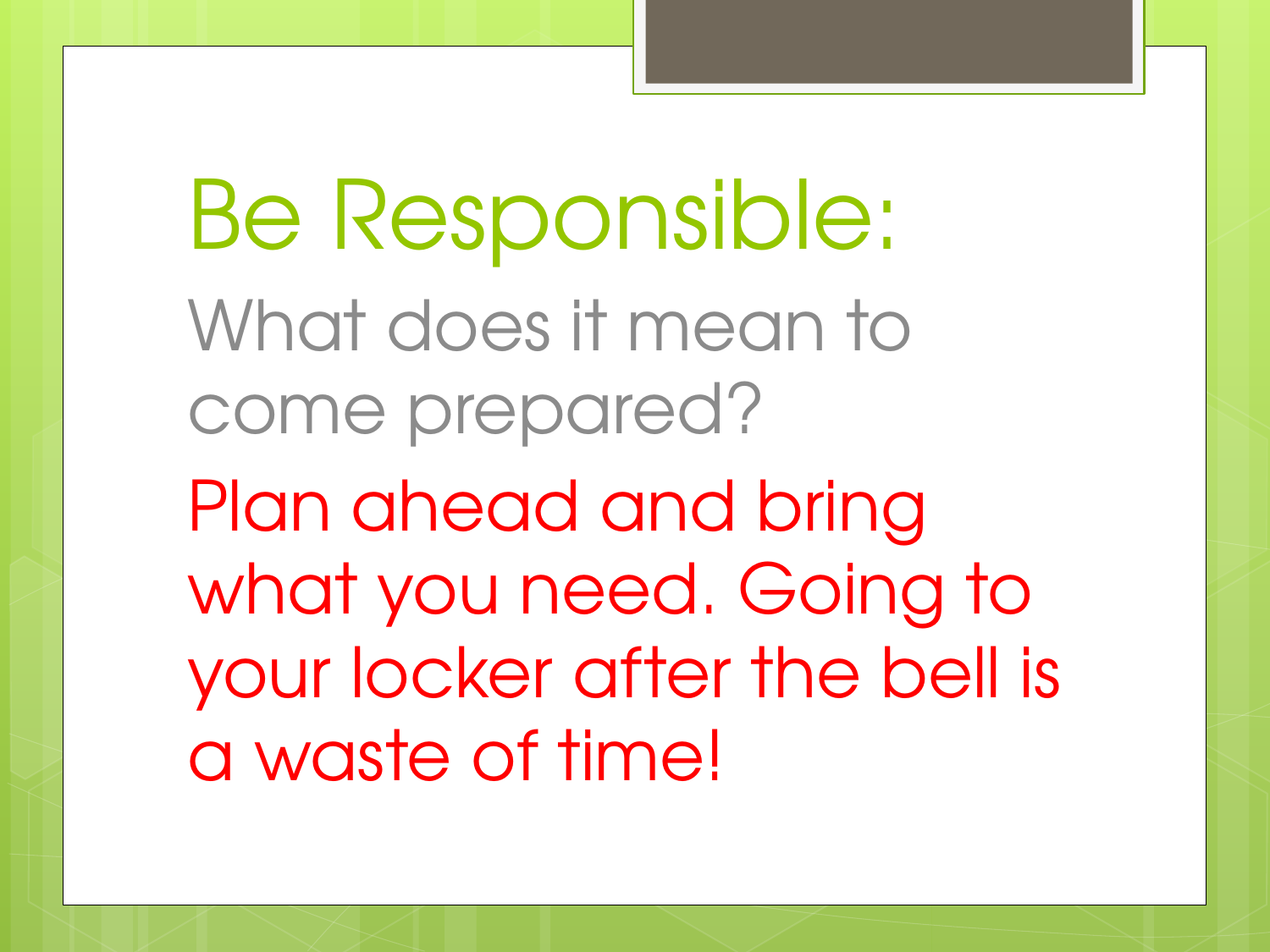

# Be Responsible:
What does it mean to come prepared?
Plan ahead and bring what you need. Going to your locker after the bell is a waste of time!